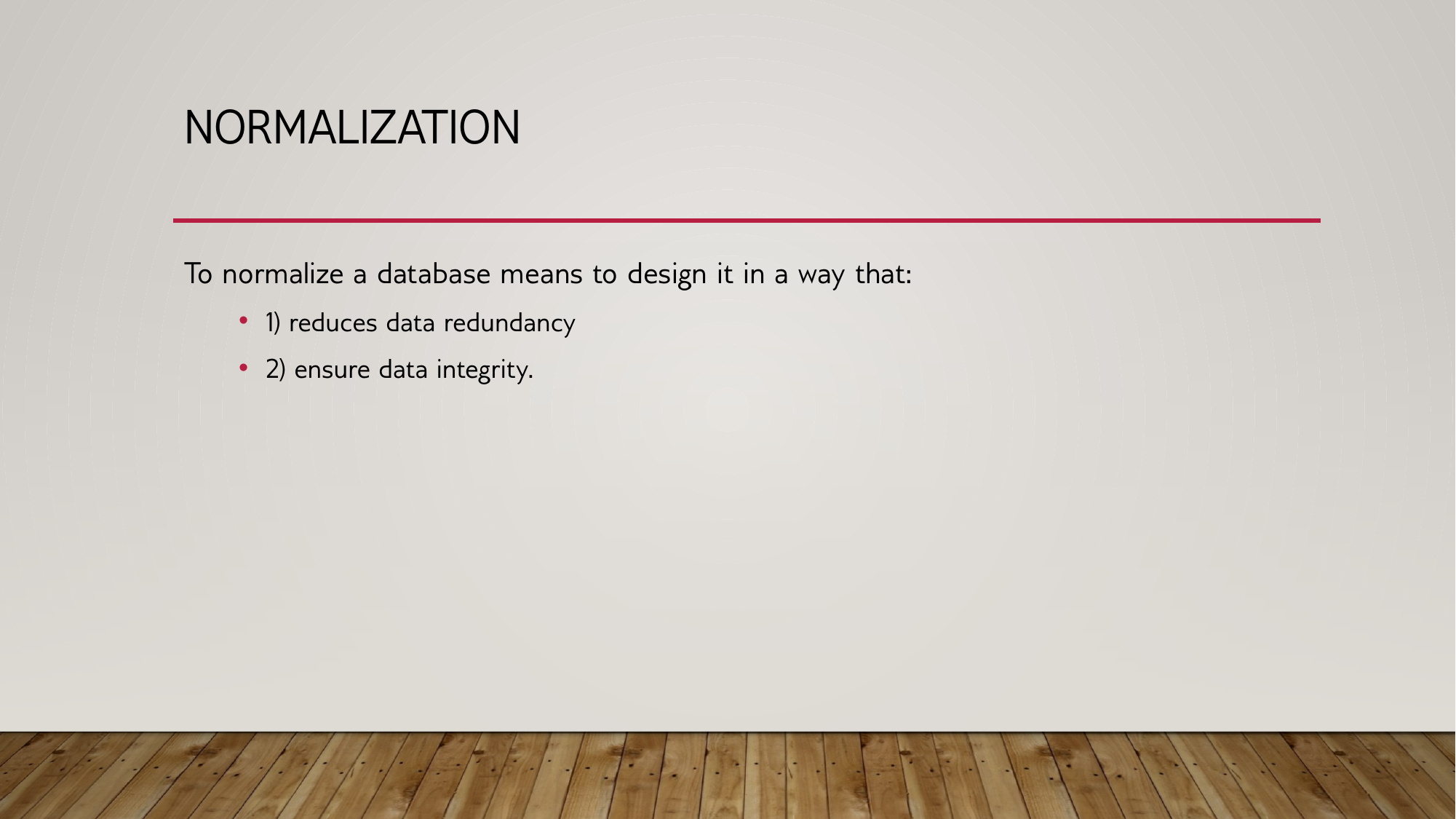

# normalization
To normalize a database means to design it in a way that:
1) reduces data redundancy
2) ensure data integrity.